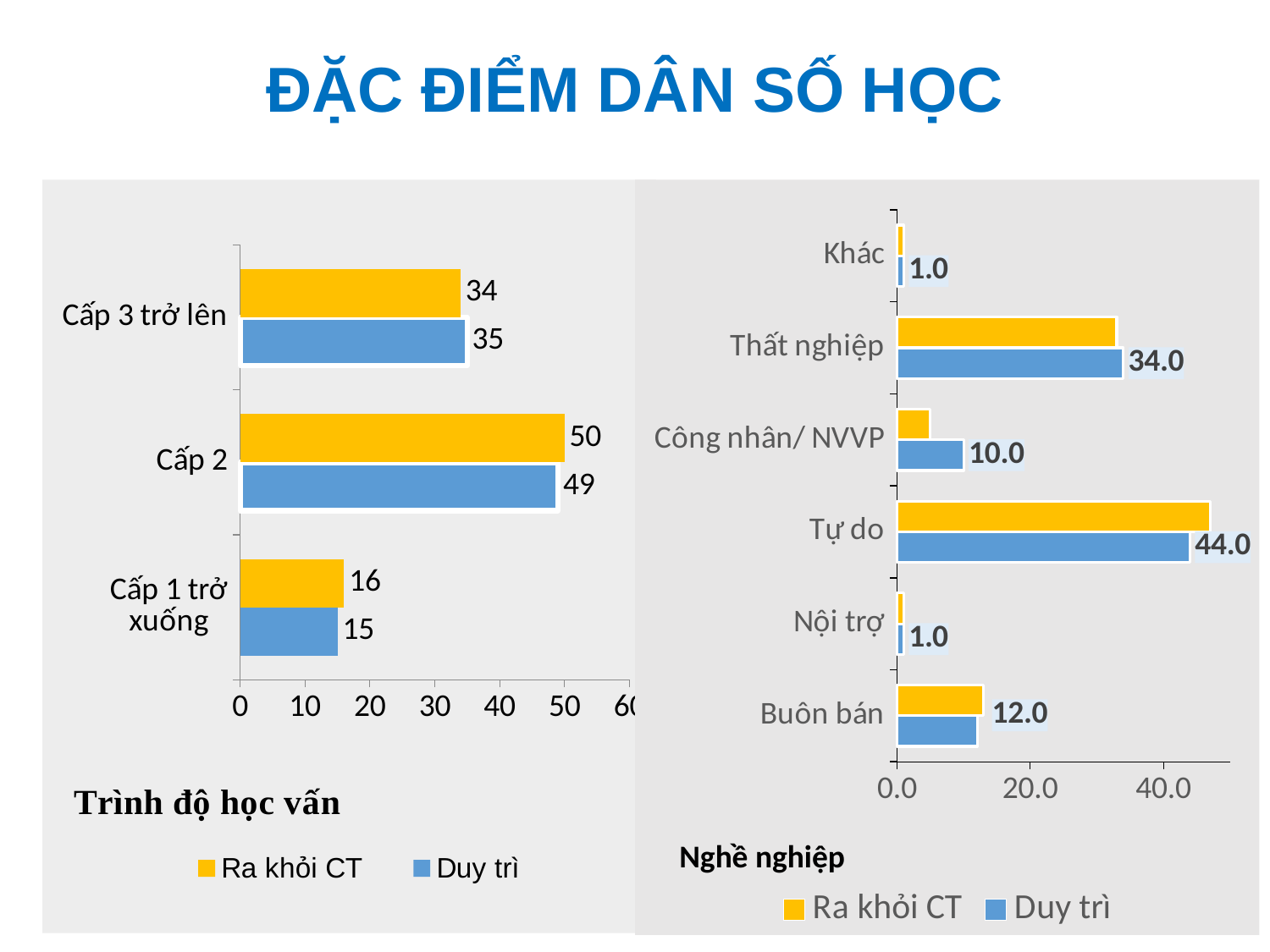

ĐẶC ĐIỂM DÂN SỐ HỌC

### Chart

| Category | Duy trì | Ra khỏi CT |
|---|---|---|
| Cấp 1 trở xuống | 15.0 | 16.0 |
| Cấp 2 | 49.0 | 50.0 |
| Cấp 3 trở lên | 35.0 | 34.0 |

### Chart

| Category | Duy trì | Ra khỏi CT |
|---|---|---|
| Buôn bán | 12.02651515151515 | 13.0 |
| Nội trợ | 1.0 | 1.0 |
| Tự do | 44.0 | 47.0 |
| Công nhân/ NVVP | 10.0 | 5.0 |
| Thất nghiệp | 34.0 | 33.0 |
| Khác | 1.0 | 1.0 |
Nghề nghiệp
20